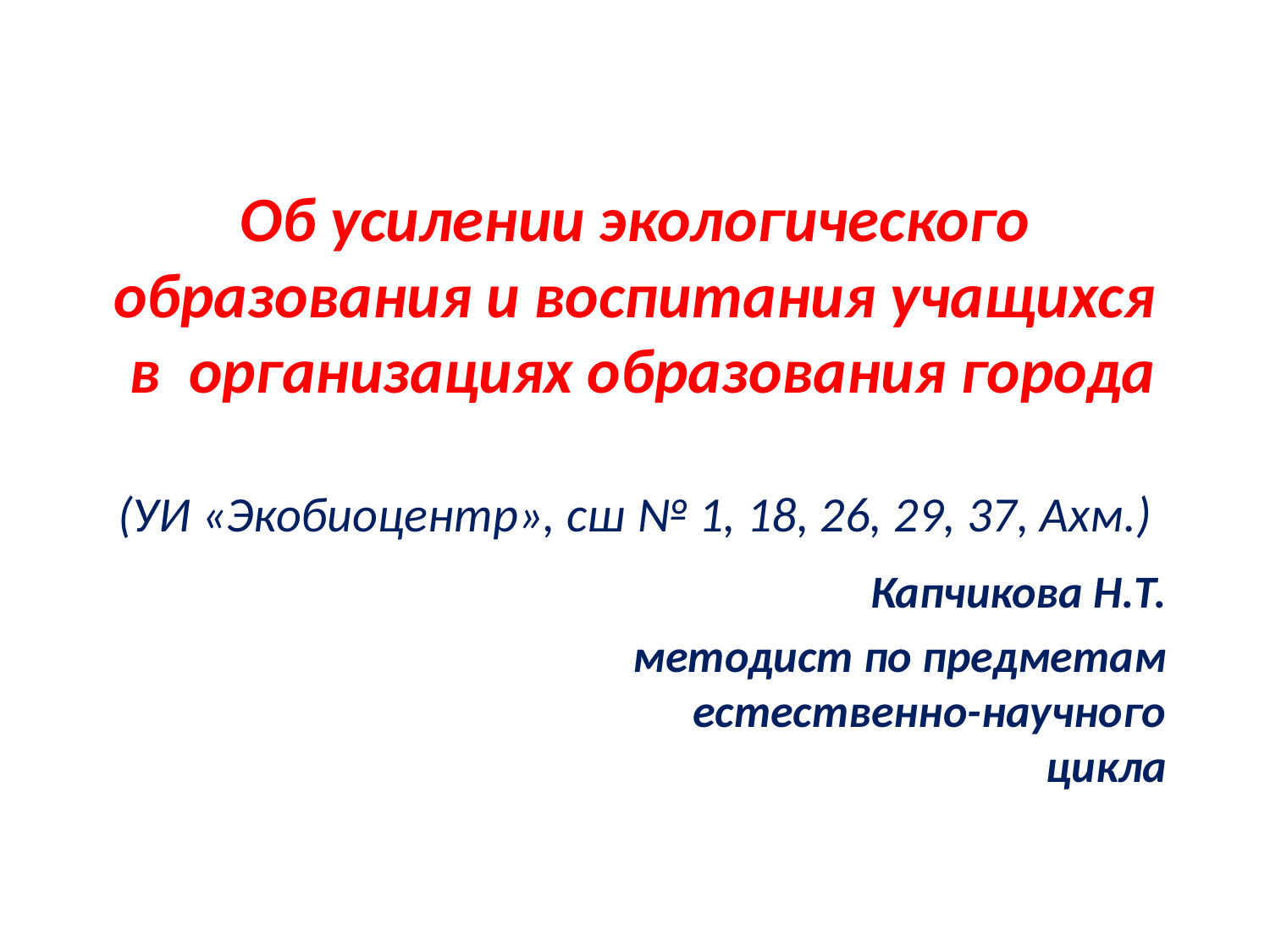

# Об усилении экологического образования и воспитания учащихся  в  организациях образования города (УИ «Экобиоцентр», сш № 1, 18, 26, 29, 37, Ахм.)
Капчикова Н.Т.
методист по предметам естественно-научного цикла